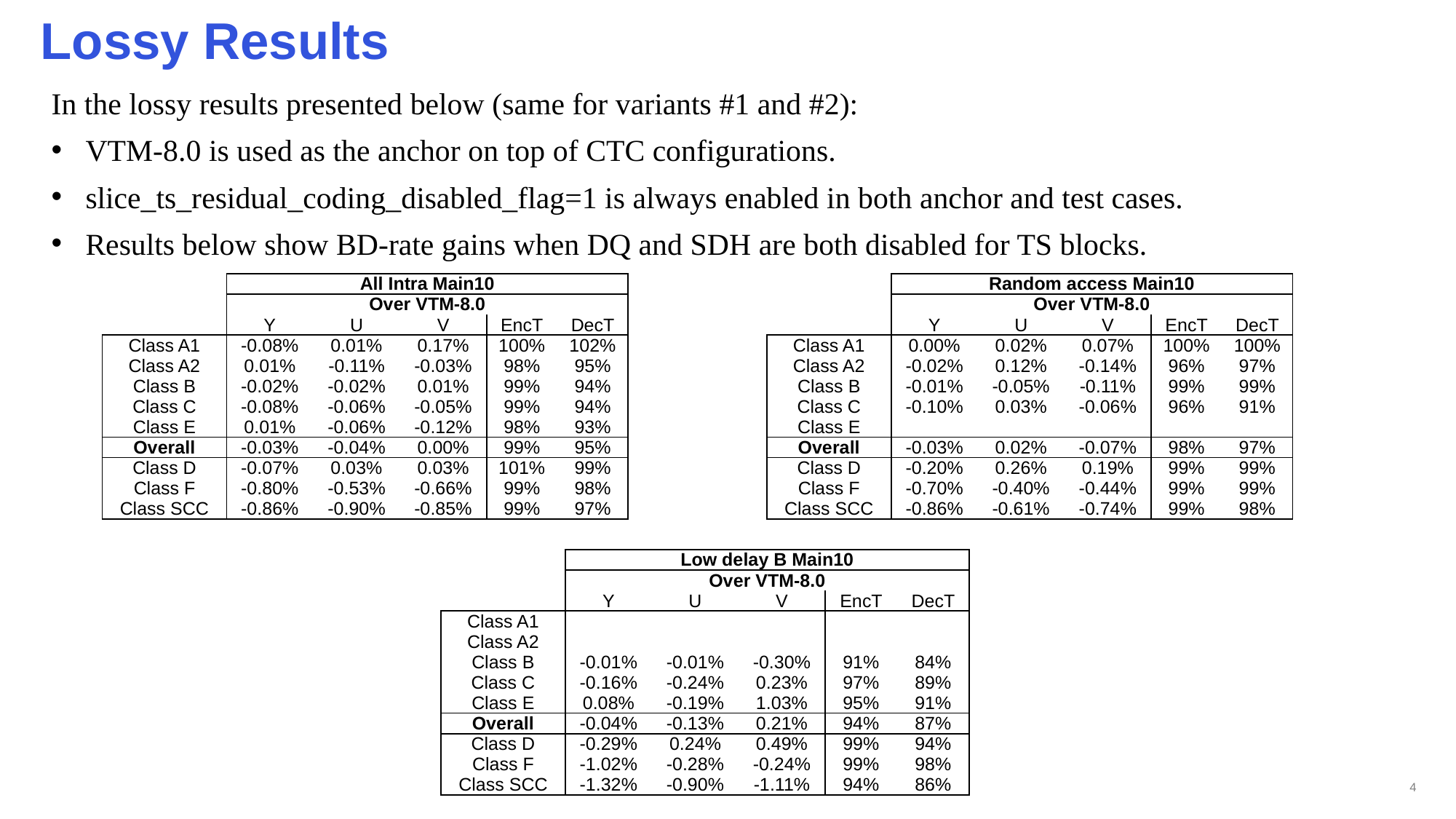

# Lossy Results
In the lossy results presented below (same for variants #1 and #2):
VTM-8.0 is used as the anchor on top of CTC configurations.
slice_ts_residual_coding_disabled_flag=1 is always enabled in both anchor and test cases.
Results below show BD-rate gains when DQ and SDH are both disabled for TS blocks.
|  | All Intra Main10 |  |  |  |  |
| --- | --- | --- | --- | --- | --- |
|  | Over VTM-8.0 |  |  |  |  |
|  | Y | U | V | EncT | DecT |
| Class A1 | -0.08% | 0.01% | 0.17% | 100% | 102% |
| Class A2 | 0.01% | -0.11% | -0.03% | 98% | 95% |
| Class B | -0.02% | -0.02% | 0.01% | 99% | 94% |
| Class C | -0.08% | -0.06% | -0.05% | 99% | 94% |
| Class E | 0.01% | -0.06% | -0.12% | 98% | 93% |
| Overall | -0.03% | -0.04% | 0.00% | 99% | 95% |
| Class D | -0.07% | 0.03% | 0.03% | 101% | 99% |
| Class F | -0.80% | -0.53% | -0.66% | 99% | 98% |
| Class SCC | -0.86% | -0.90% | -0.85% | 99% | 97% |
|  | Random access Main10 |  |  |  |  |
| --- | --- | --- | --- | --- | --- |
|  | Over VTM-8.0 |  |  |  |  |
|  | Y | U | V | EncT | DecT |
| Class A1 | 0.00% | 0.02% | 0.07% | 100% | 100% |
| Class A2 | -0.02% | 0.12% | -0.14% | 96% | 97% |
| Class B | -0.01% | -0.05% | -0.11% | 99% | 99% |
| Class C | -0.10% | 0.03% | -0.06% | 96% | 91% |
| Class E |  |  |  |  |  |
| Overall | -0.03% | 0.02% | -0.07% | 98% | 97% |
| Class D | -0.20% | 0.26% | 0.19% | 99% | 99% |
| Class F | -0.70% | -0.40% | -0.44% | 99% | 99% |
| Class SCC | -0.86% | -0.61% | -0.74% | 99% | 98% |
|  | Low delay B Main10 |  |  |  |  |
| --- | --- | --- | --- | --- | --- |
|  | Over VTM-8.0 |  |  |  |  |
|  | Y | U | V | EncT | DecT |
| Class A1 |  |  |  |  |  |
| Class A2 |  |  |  |  |  |
| Class B | -0.01% | -0.01% | -0.30% | 91% | 84% |
| Class C | -0.16% | -0.24% | 0.23% | 97% | 89% |
| Class E | 0.08% | -0.19% | 1.03% | 95% | 91% |
| Overall | -0.04% | -0.13% | 0.21% | 94% | 87% |
| Class D | -0.29% | 0.24% | 0.49% | 99% | 94% |
| Class F | -1.02% | -0.28% | -0.24% | 99% | 98% |
| Class SCC | -1.32% | -0.90% | -1.11% | 94% | 86% |